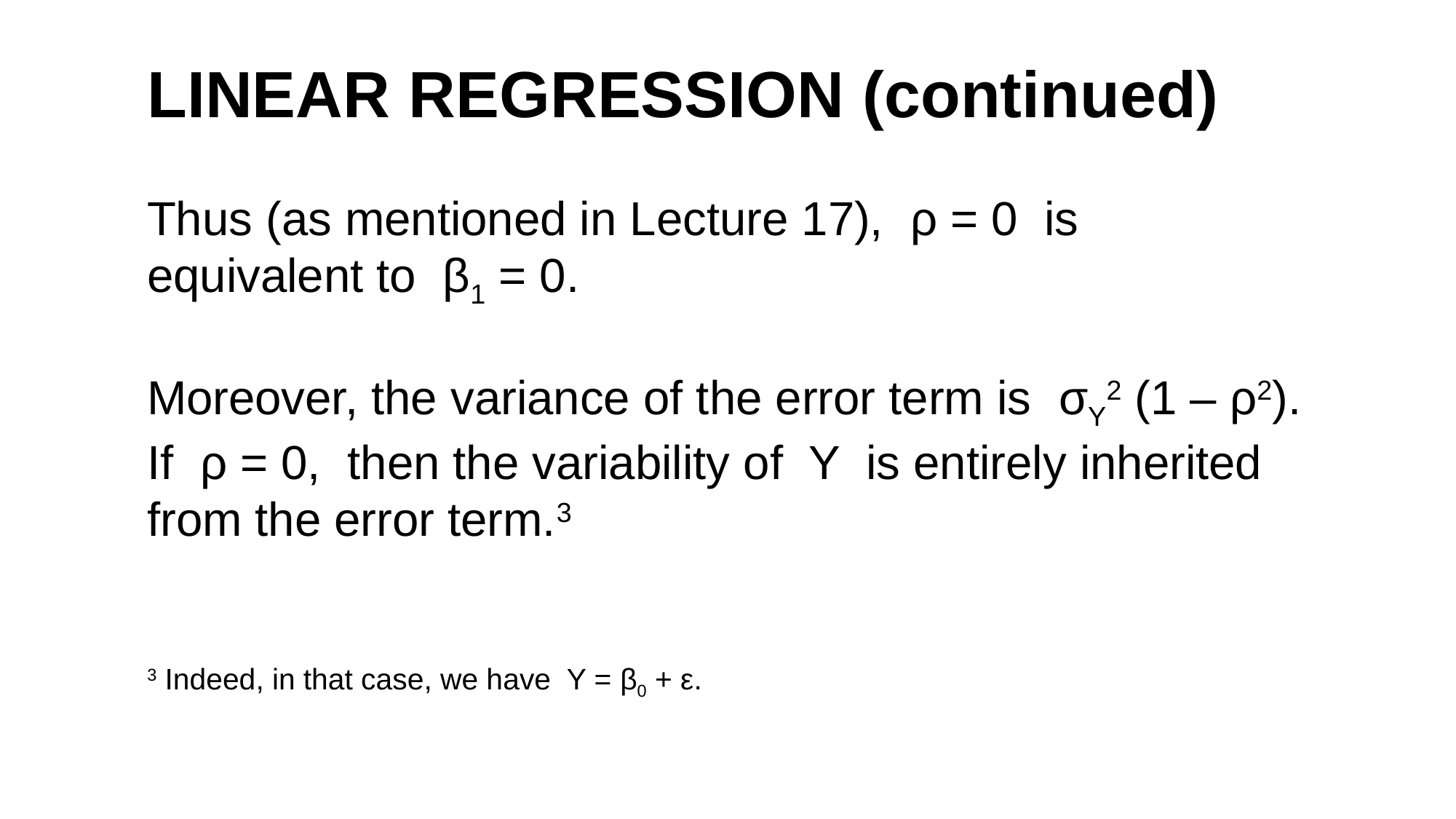

#
LINEAR REGRESSION (continued)

Thus (as mentioned in Lecture 17),  ρ = 0  is equivalent to  β1 = 0.

Moreover, the variance of the error term is  σY2 (1 – ρ2).
If  ρ = 0,  then the variability of  Y  is entirely inherited from the error term.3

3 Indeed, in that case, we have  Y = β0 + ε.